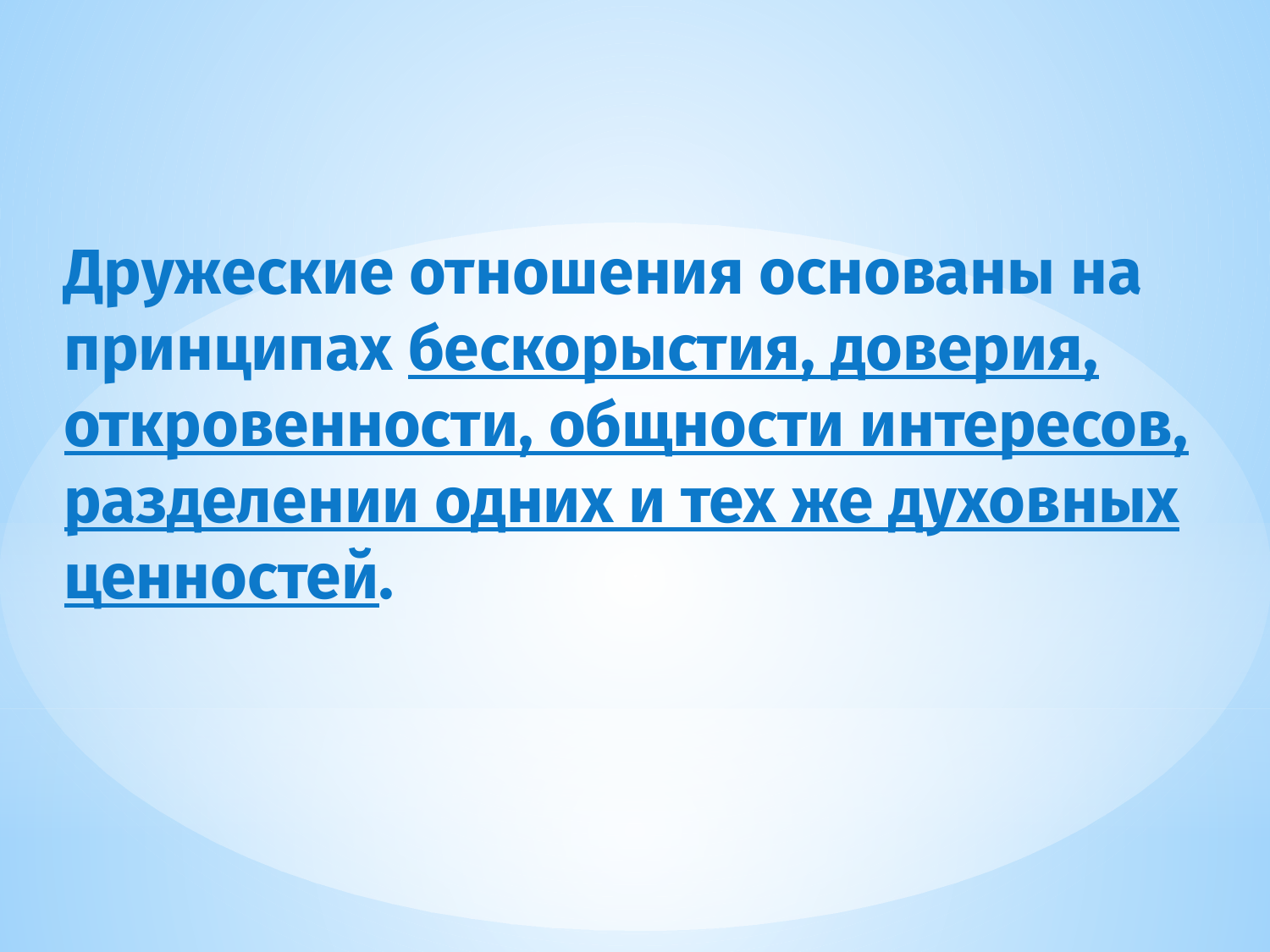

Дружеские отношения основаны на принципах бескорыстия, доверия, откровенности, общности интересов, разделении одних и тех же духовных ценностей.

#